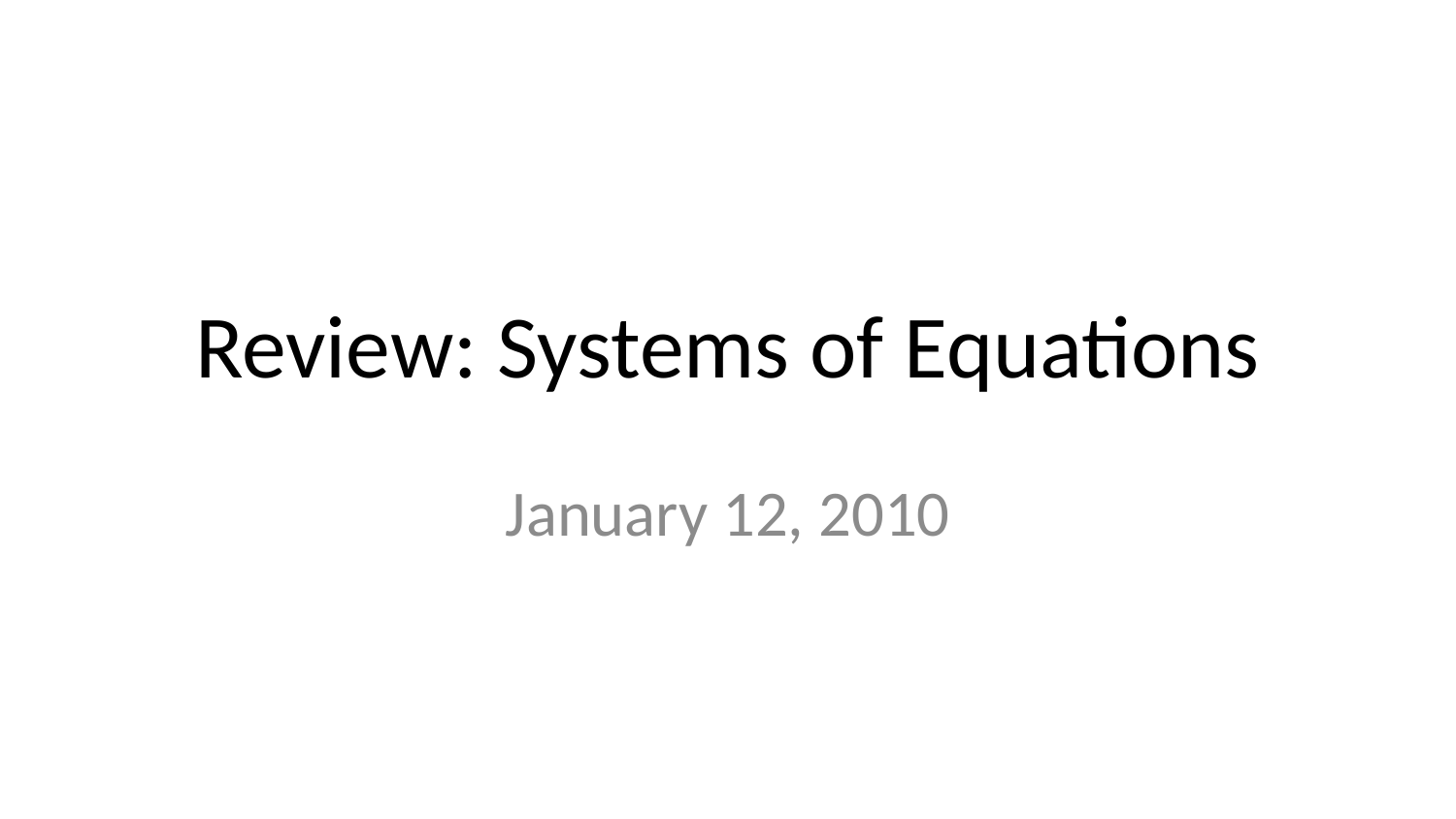

# Review: Systems of Equations
January 12, 2010